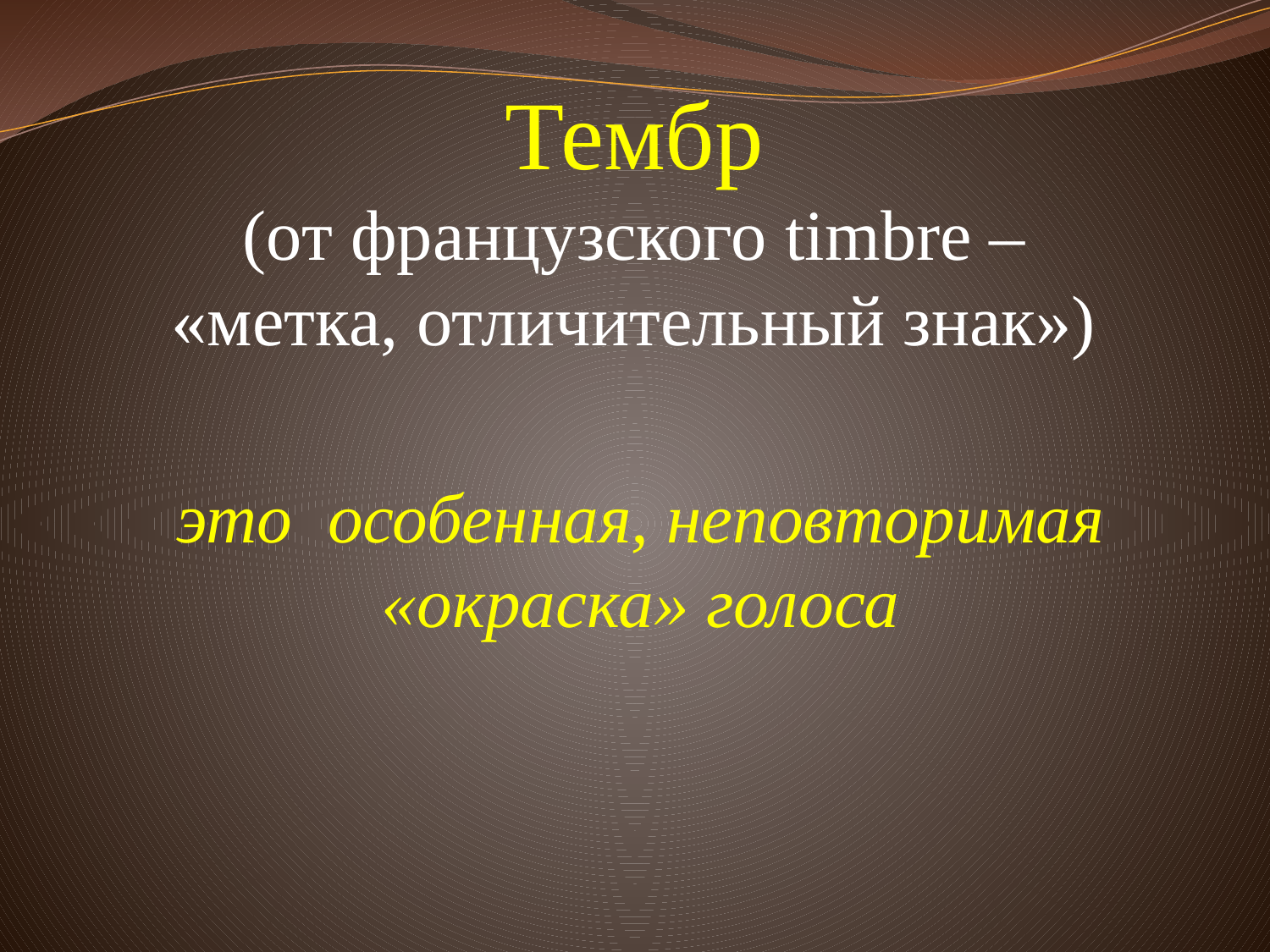

# Тембр (от французского timbre – «метка, отличительный знак»)
это  особенная, неповторимая «окраска» голоса